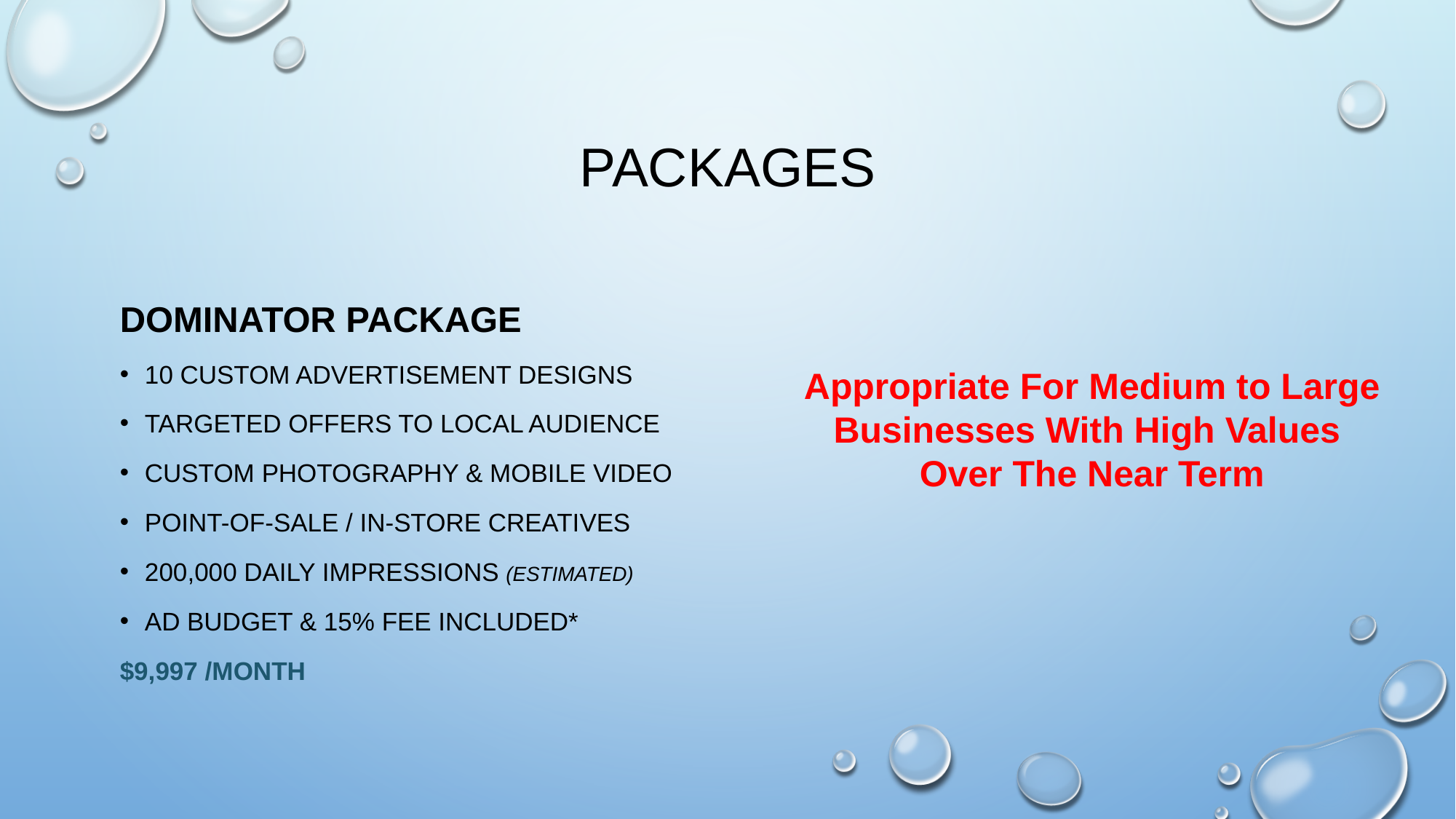

# packages
DOMINATOR package
10 Custom Advertisement Designs
Targeted Offers To Local Audience
Custom Photography & Mobile Video
Point-of-Sale / In-Store Creatives
200,000 daily Impressions (estimated)
Ad Budget & 15% Fee Included*
$9,997 /month

Appropriate For Medium to Large Businesses With High Values
Over The Near Term